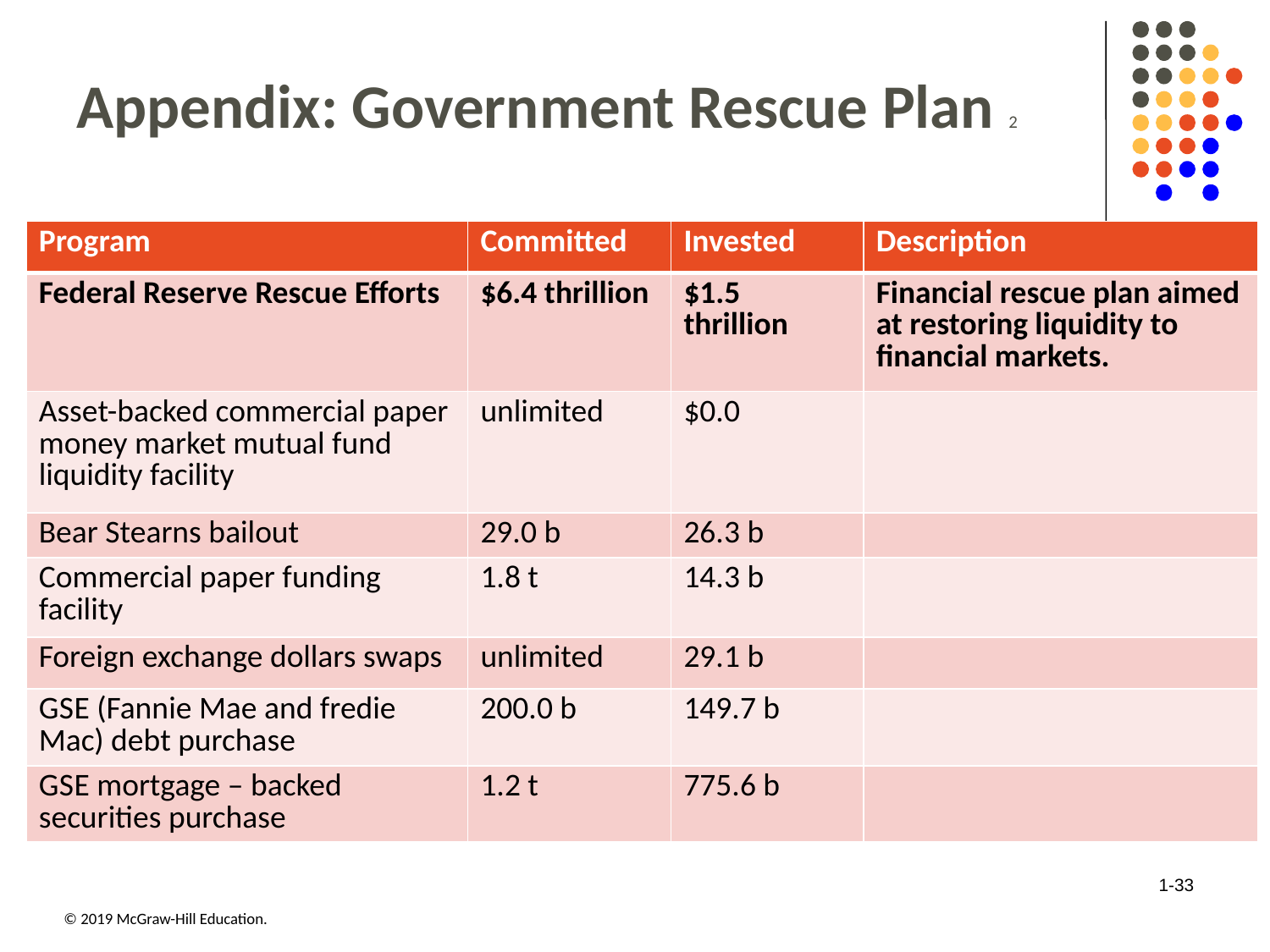

# Appendix: Government Rescue Plan 2
| Program | Committed | Invested | Description |
| --- | --- | --- | --- |
| Federal Reserve Rescue Efforts | $6.4 thrillion | $1.5 thrillion | Financial rescue plan aimed at restoring liquidity to financial markets. |
| Asset-backed commercial paper money market mutual fund liquidity facility | unlimited | $0.0 |  |
| Bear Stearns bailout | 29.0 b | 26.3 b |  |
| Commercial paper funding facility | 1.8 t | 14.3 b |  |
| Foreign exchange dollars swaps | unlimited | 29.1 b |  |
| G S E (Fannie Mae and fredie Mac) debt purchase | 200.0 b | 149.7 b |  |
| G S E mortgage – backed securities purchase | 1.2 t | 775.6 b |  |
1-33